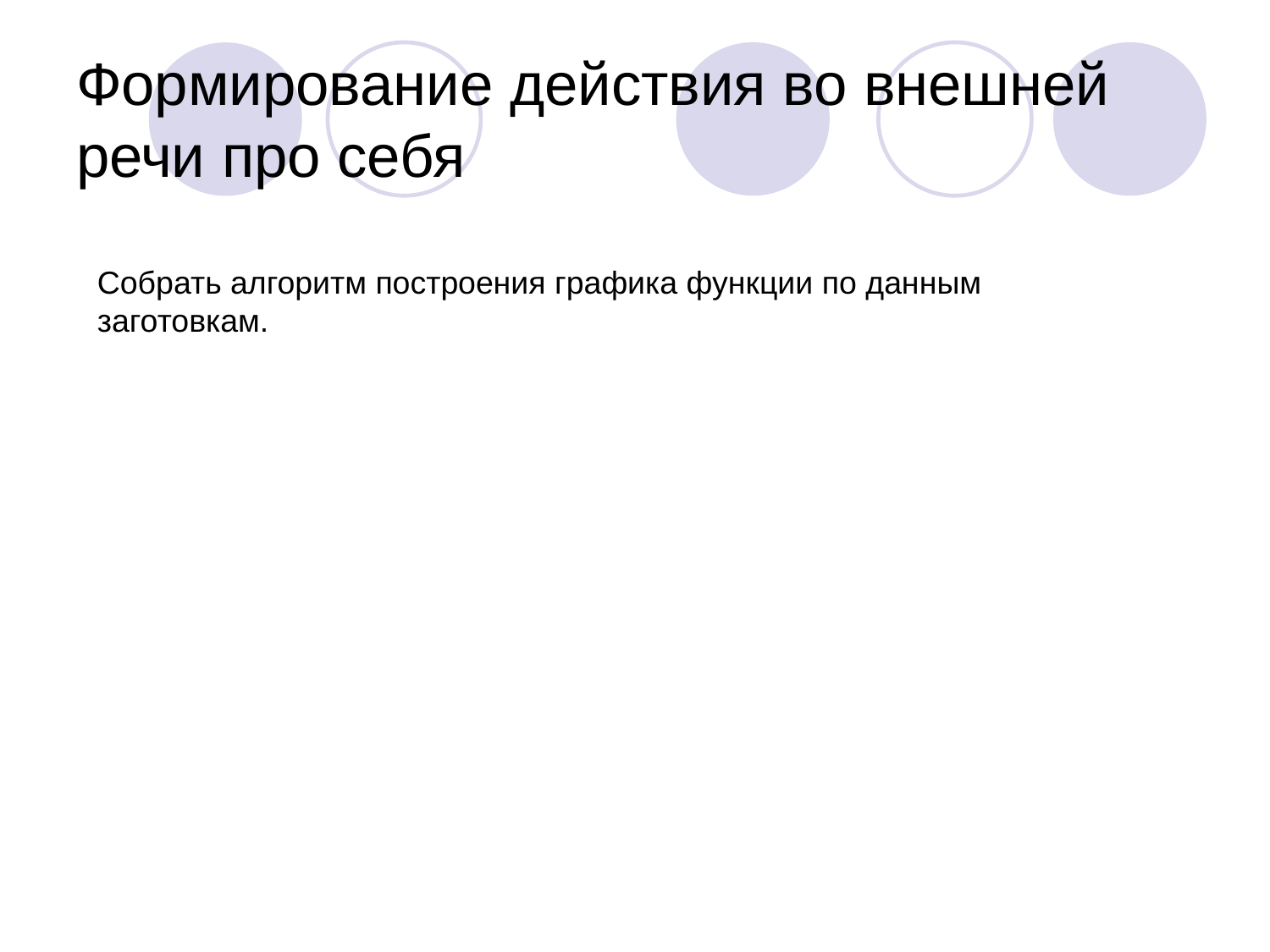

# Формирование действия во внешней речи про себя
Собрать алгоритм построения графика функции по данным заготовкам.